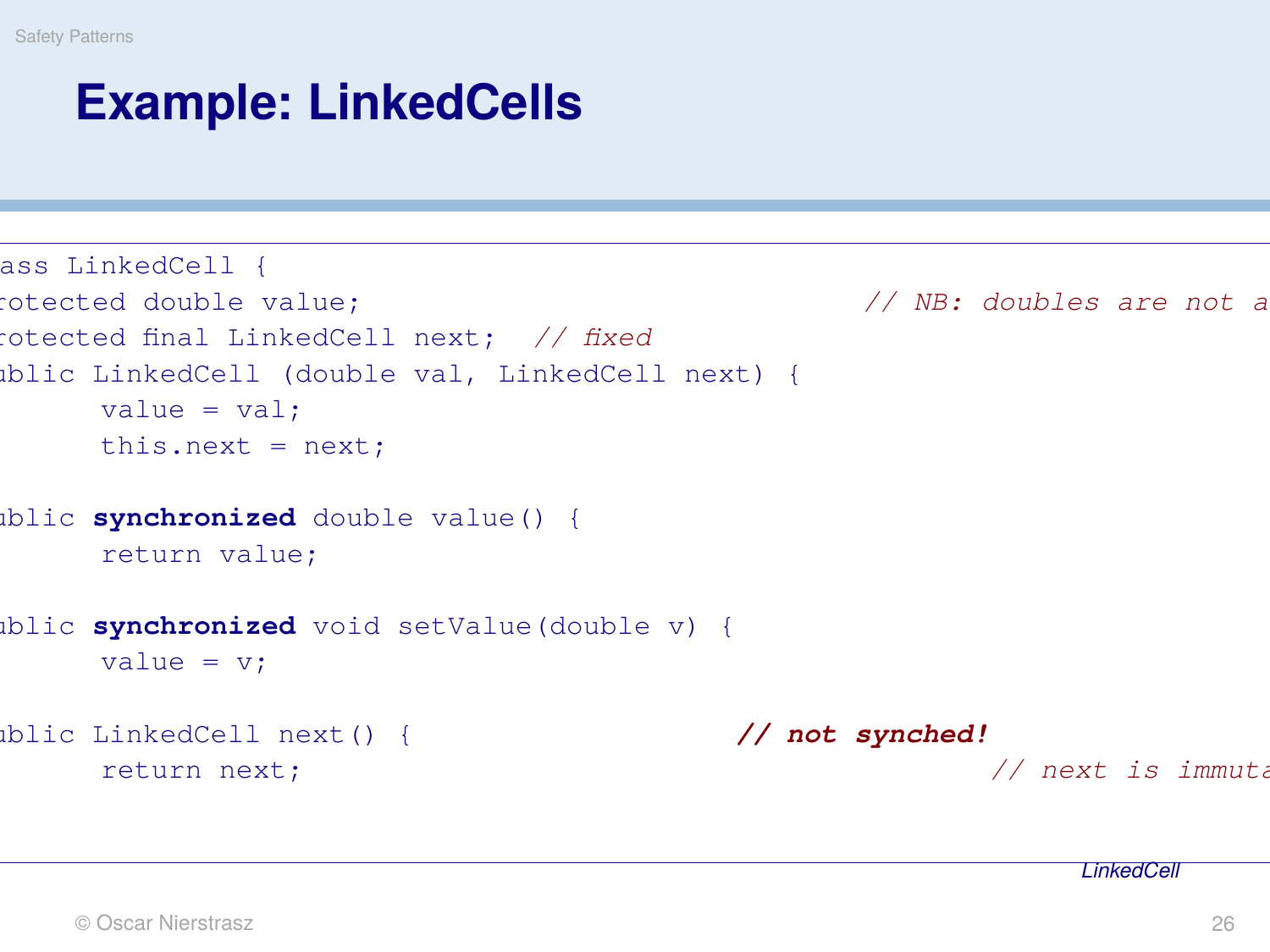

Safety Patterns
# Example: LinkedCells
public class LinkedCell {
	protected double value;				// NB: doubles are not atomic!
	protected final LinkedCell next;  // fixed
	public LinkedCell (double val, LinkedCell next) {
		value = val;
		this.next = next;
	}
	public synchronized double value() {
		return value;
	}
	public synchronized void setValue(double v) {
		value = v;
	}
	public LinkedCell next() {			// not synched!
		return next; 						// next is immutable
	}
...
LinkedCell
© Oscar Nierstrasz
26